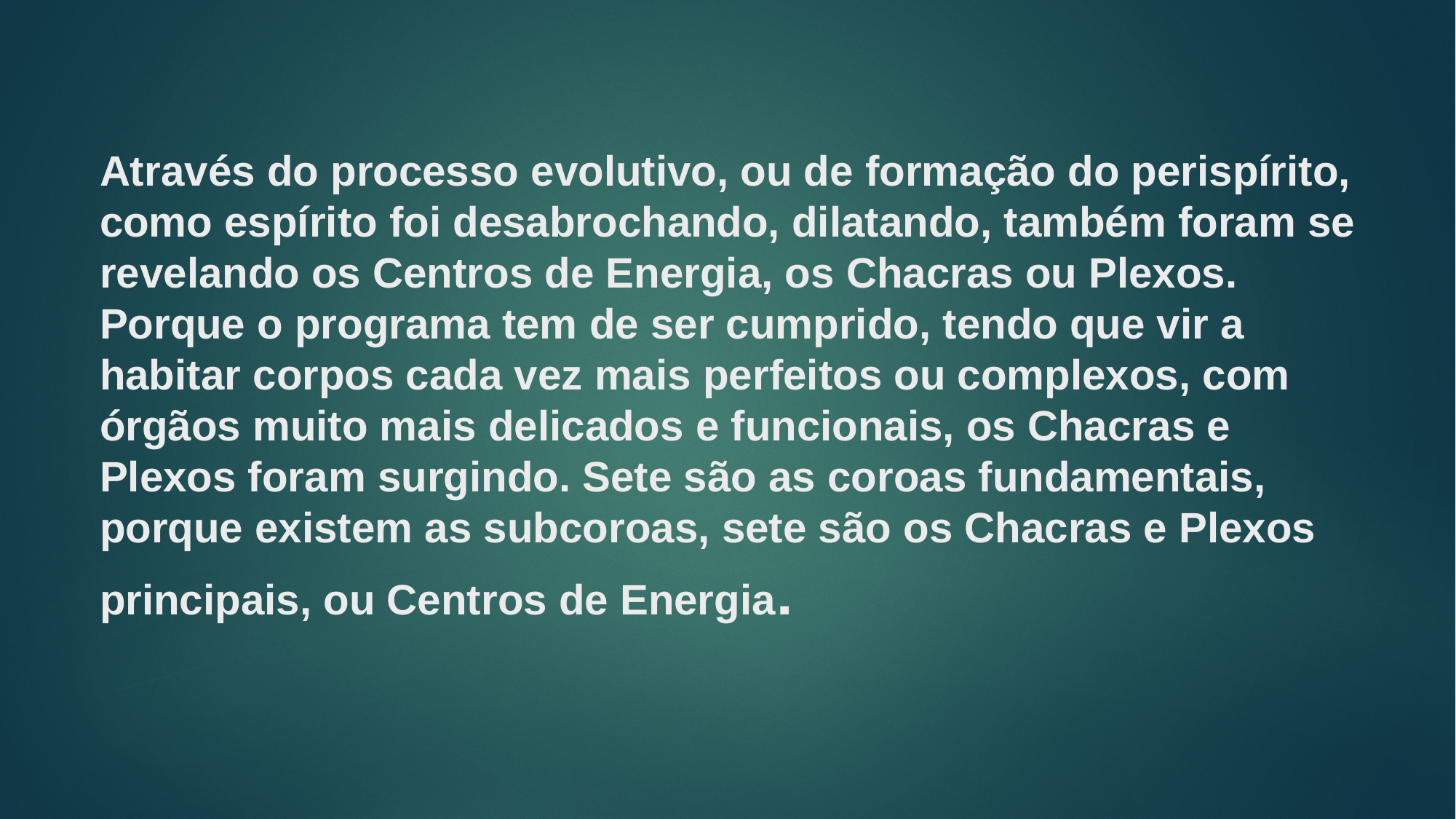

# Através do processo evolutivo, ou de formação do perispírito, como espírito foi desabrochando, dilatando, também foram se revelando os Centros de Energia, os Chacras ou Plexos. Porque o programa tem de ser cumprido, tendo que vir a habitar corpos cada vez mais perfeitos ou complexos, com órgãos muito mais delicados e funcionais, os Chacras e Plexos foram surgindo. Sete são as coroas fundamentais, porque existem as subcoroas, sete são os Chacras e Plexos principais, ou Centros de Energia.